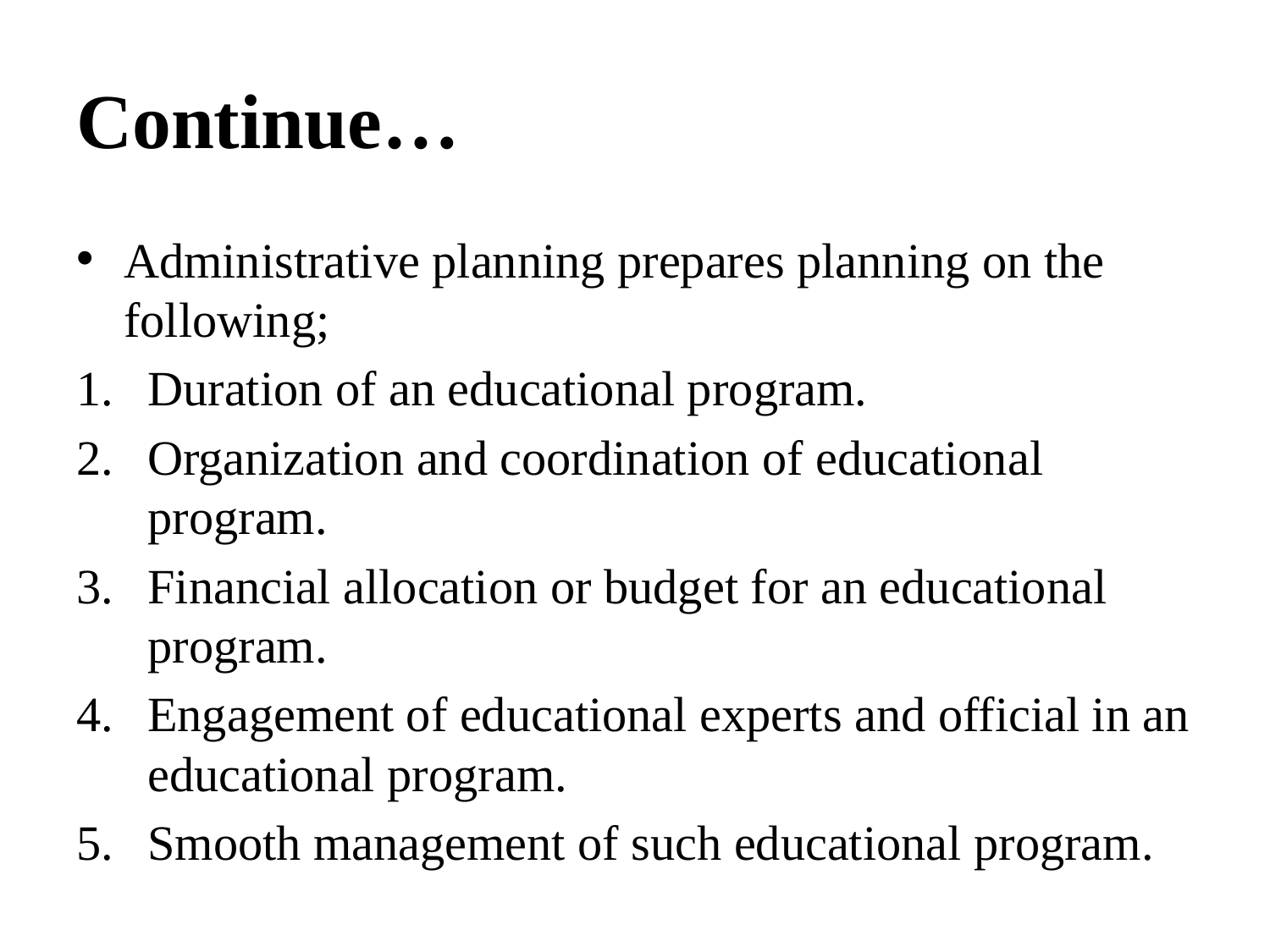

# Continue…
Administrative planning prepares planning on the following;
Duration of an educational program.
Organization and coordination of educational program.
Financial allocation or budget for an educational program.
Engagement of educational experts and official in an educational program.
Smooth management of such educational program.